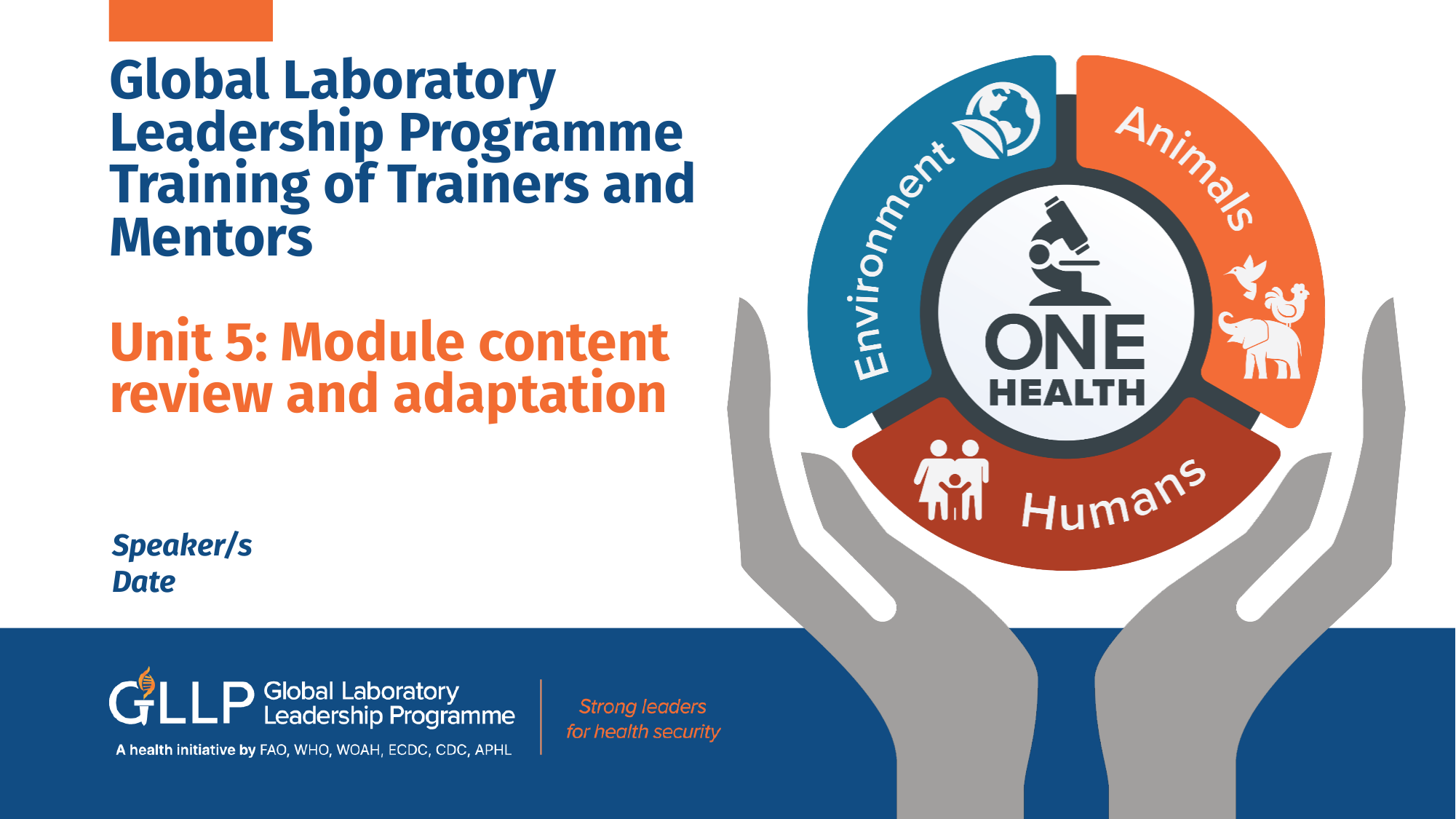

# Global Laboratory  Leadership Programme  Training of Trainers and Mentors Unit 5: Module content review and adaptation
Speaker/s
Date